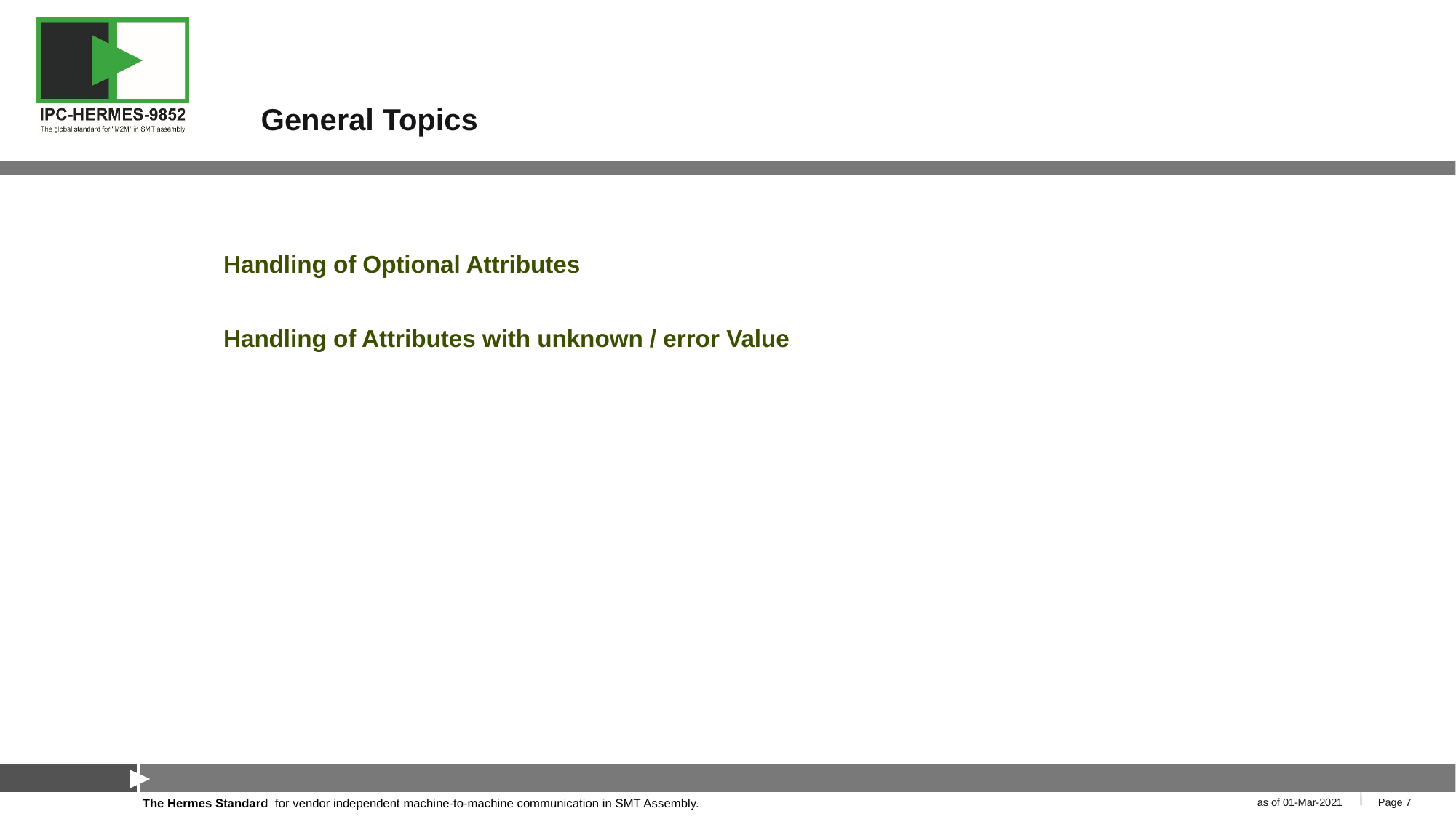

# General Topics
Handling of Optional Attributes
Handling of Attributes with unknown / error Value
as of 01-Mar-2021
Page 7